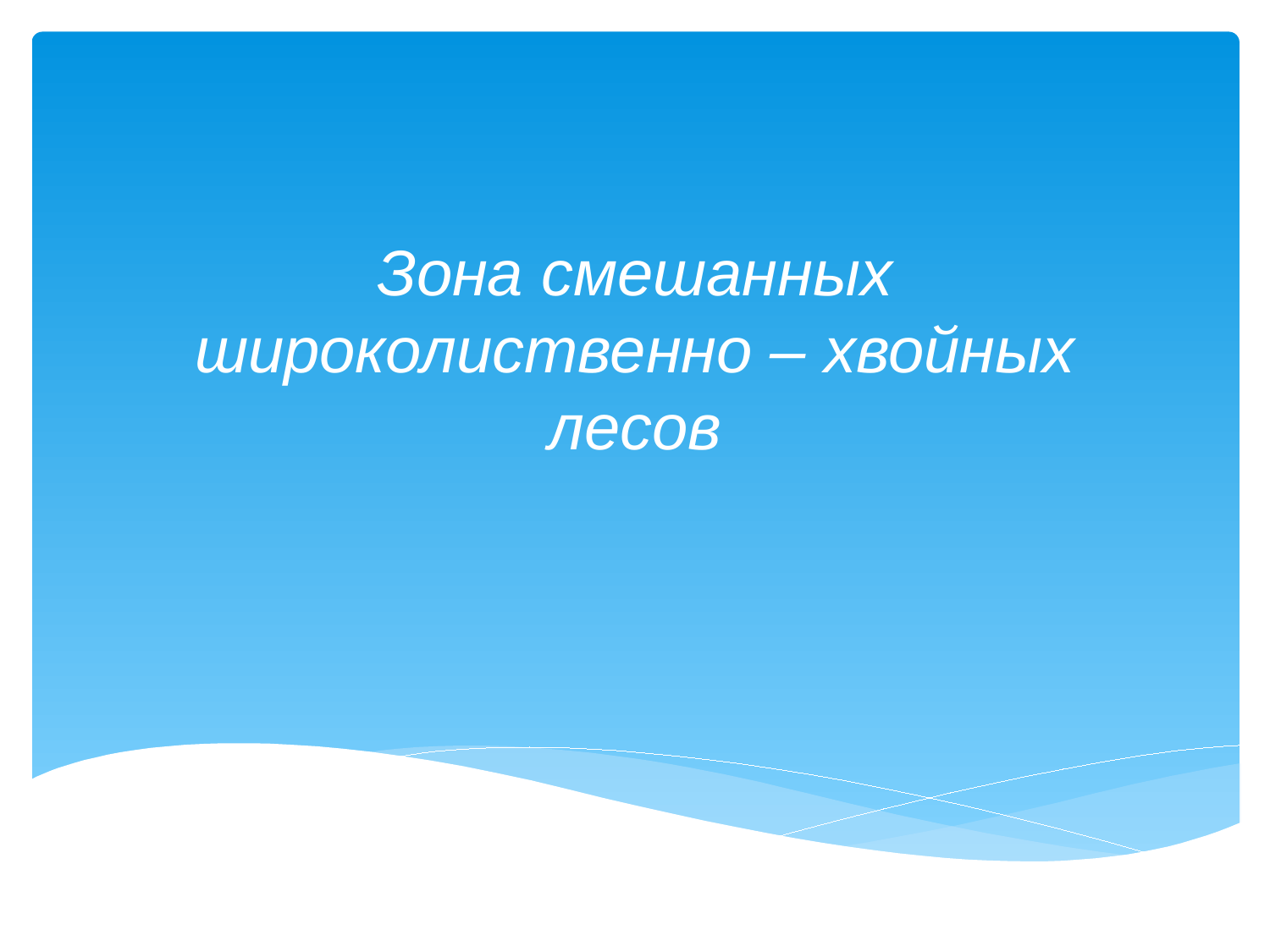

# Зона смешанных широколиственно – хвойных лесов